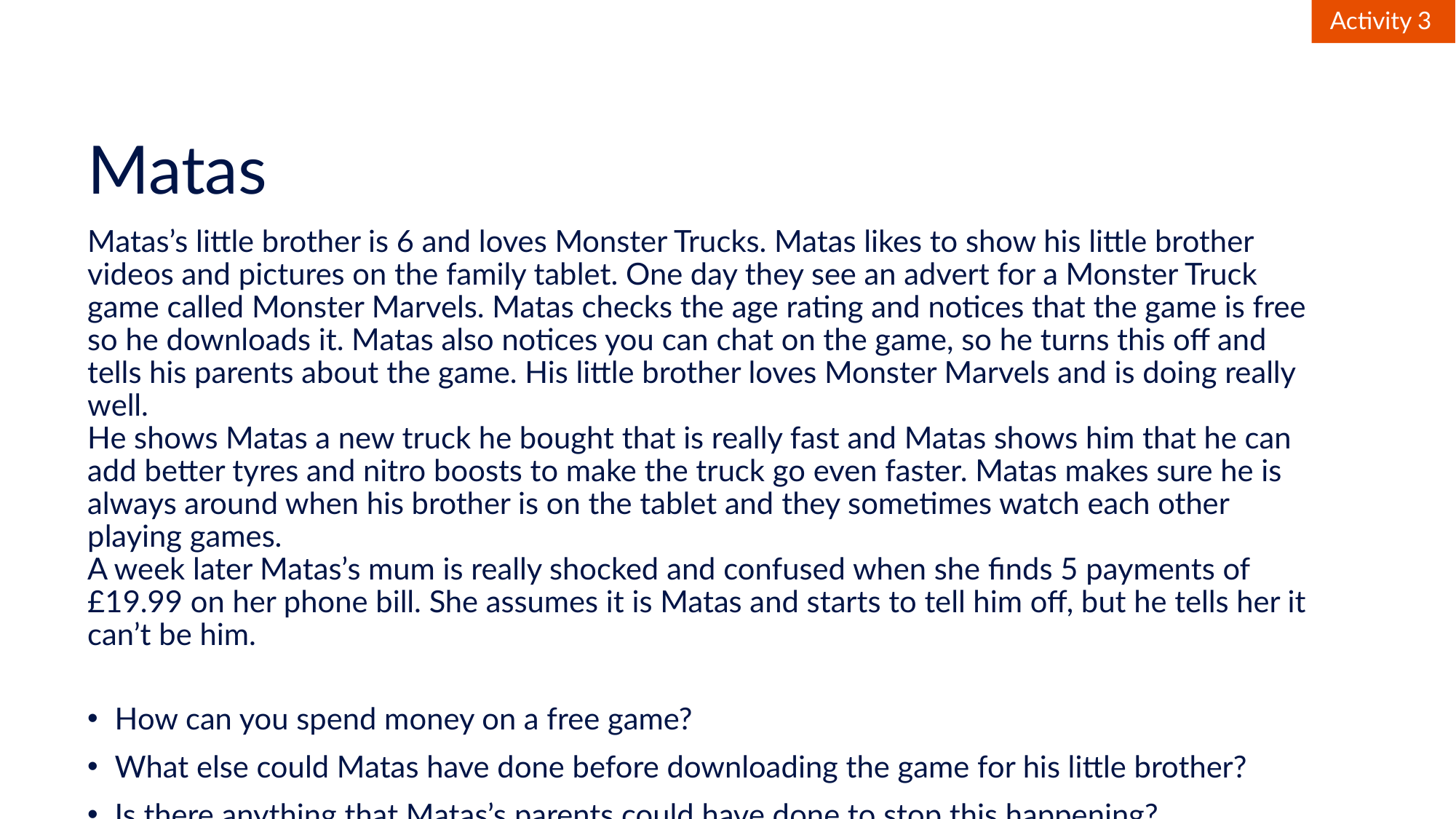

Activity 3
# Matas
Matas’s little brother is 6 and loves Monster Trucks. Matas likes to show his little brother videos and pictures on the family tablet. One day they see an advert for a Monster Truck game called Monster Marvels. Matas checks the age rating and notices that the game is free so he downloads it. Matas also notices you can chat on the game, so he turns this off and tells his parents about the game. His little brother loves Monster Marvels and is doing really well.
He shows Matas a new truck he bought that is really fast and Matas shows him that he can add better tyres and nitro boosts to make the truck go even faster. Matas makes sure he is always around when his brother is on the tablet and they sometimes watch each other playing games.
A week later Matas’s mum is really shocked and confused when she finds 5 payments of £19.99 on her phone bill. She assumes it is Matas and starts to tell him off, but he tells her it can’t be him.
How can you spend money on a free game?
What else could Matas have done before downloading the game for his little brother?
Is there anything that Matas’s parents could have done to stop this happening?